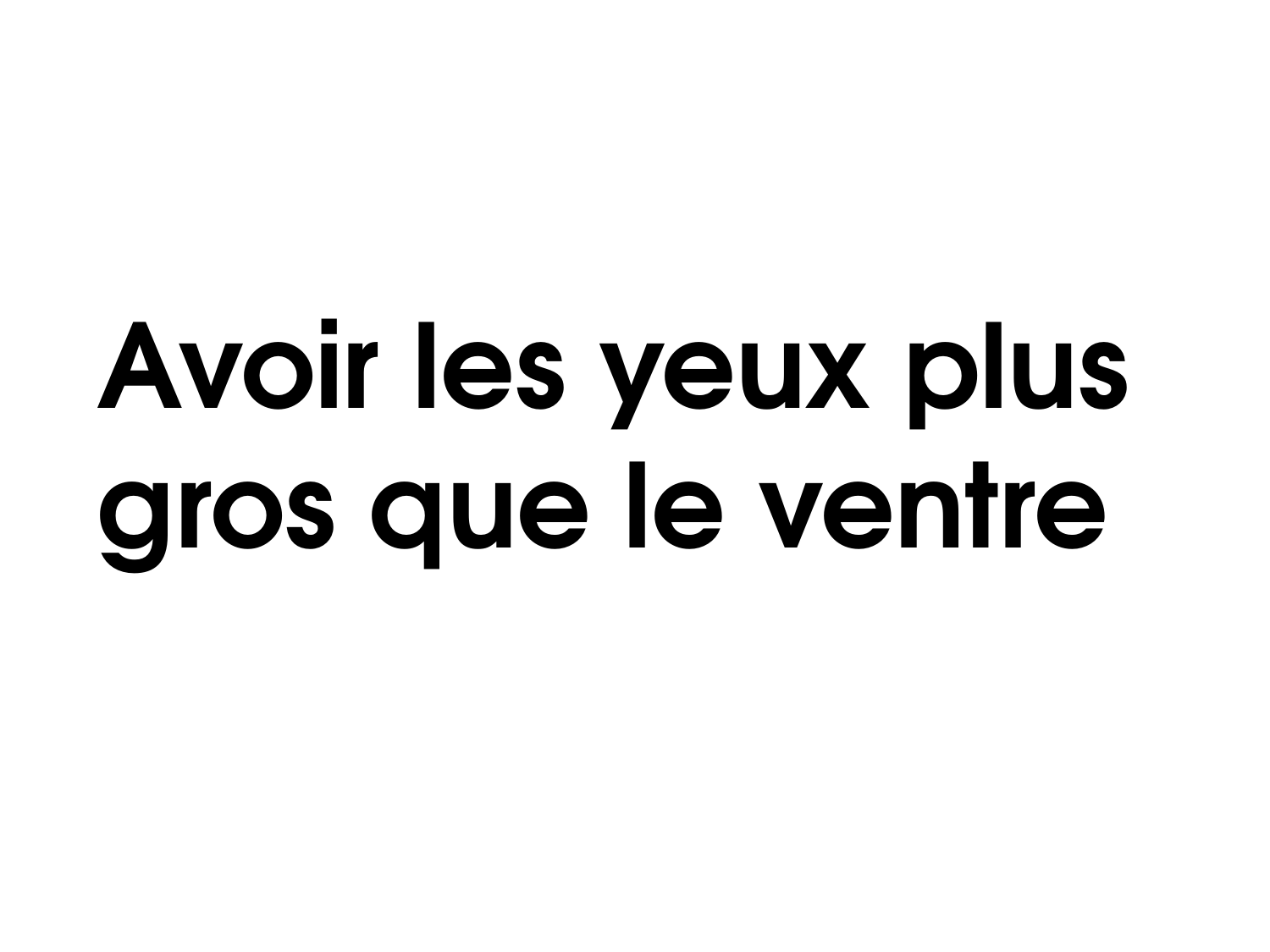

Avoir les yeux plus gros que le ventre